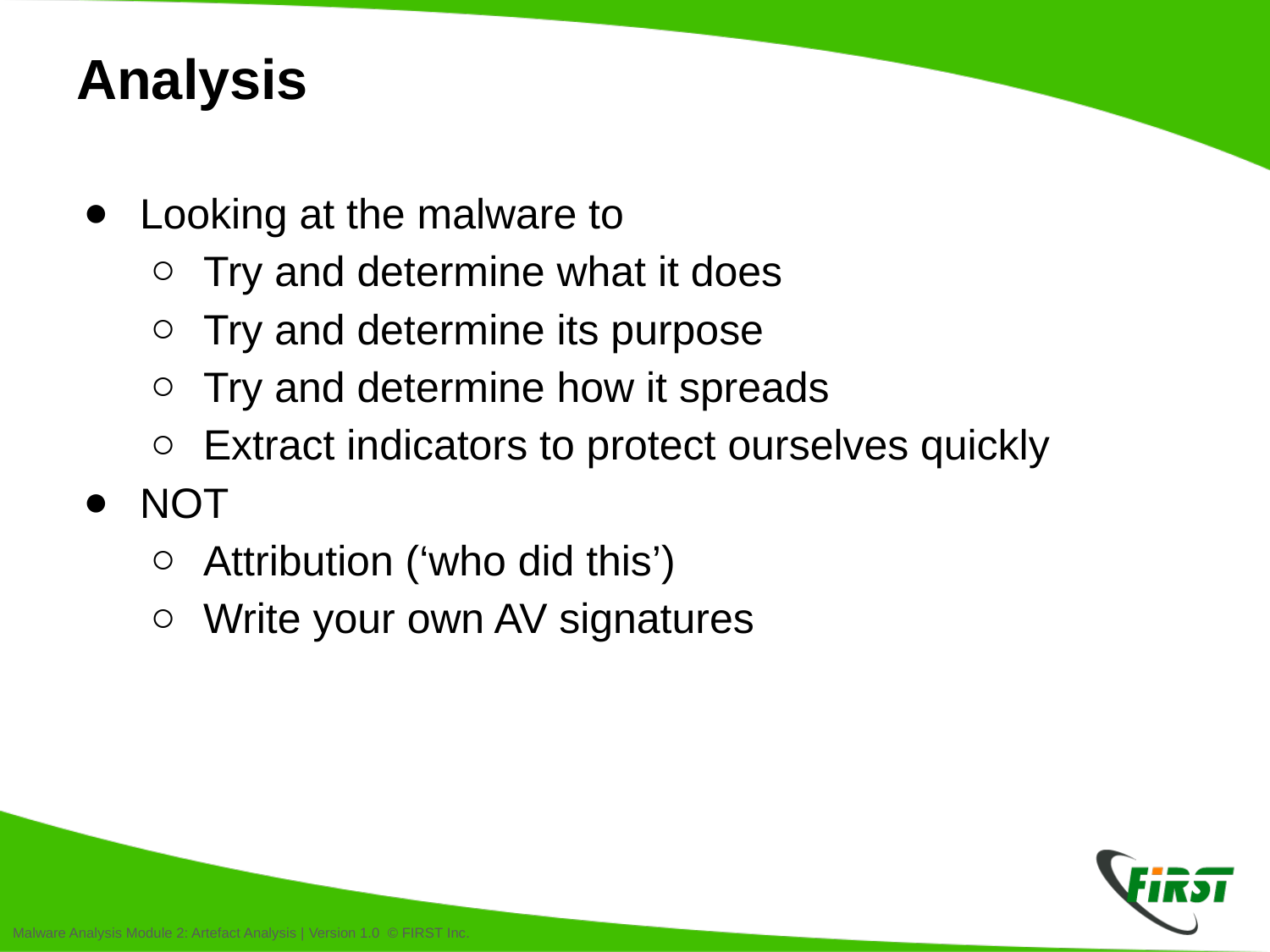

# Analysis
Looking at the malware to
Try and determine what it does
Try and determine its purpose
Try and determine how it spreads
Extract indicators to protect ourselves quickly
NOT
Attribution (‘who did this’)
Write your own AV signatures